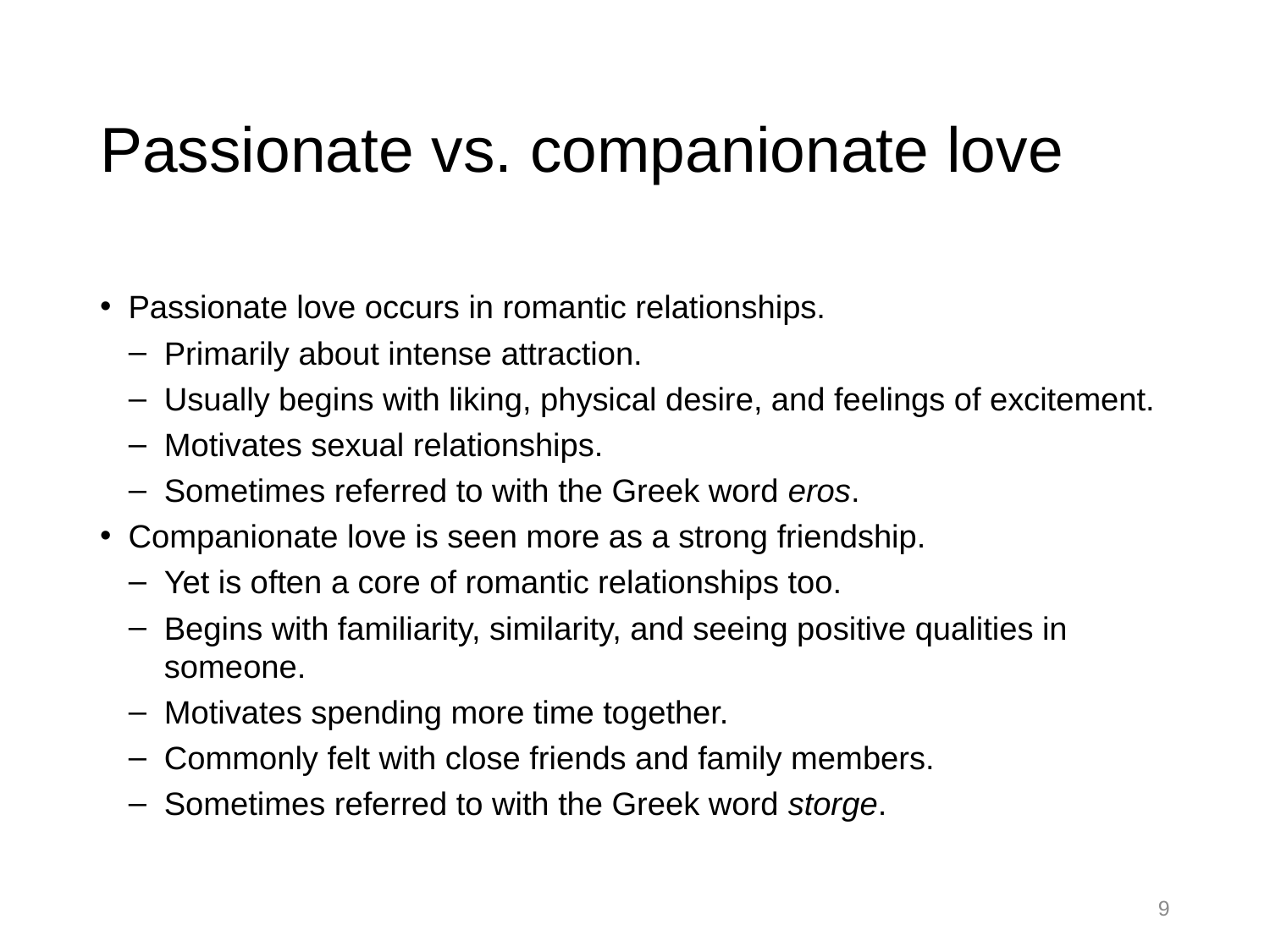

# Passionate vs. companionate love
Passionate love occurs in romantic relationships.
Primarily about intense attraction.
Usually begins with liking, physical desire, and feelings of excitement.
Motivates sexual relationships.
Sometimes referred to with the Greek word eros.
Companionate love is seen more as a strong friendship.
Yet is often a core of romantic relationships too.
Begins with familiarity, similarity, and seeing positive qualities in someone.
Motivates spending more time together.
Commonly felt with close friends and family members.
Sometimes referred to with the Greek word storge.
9